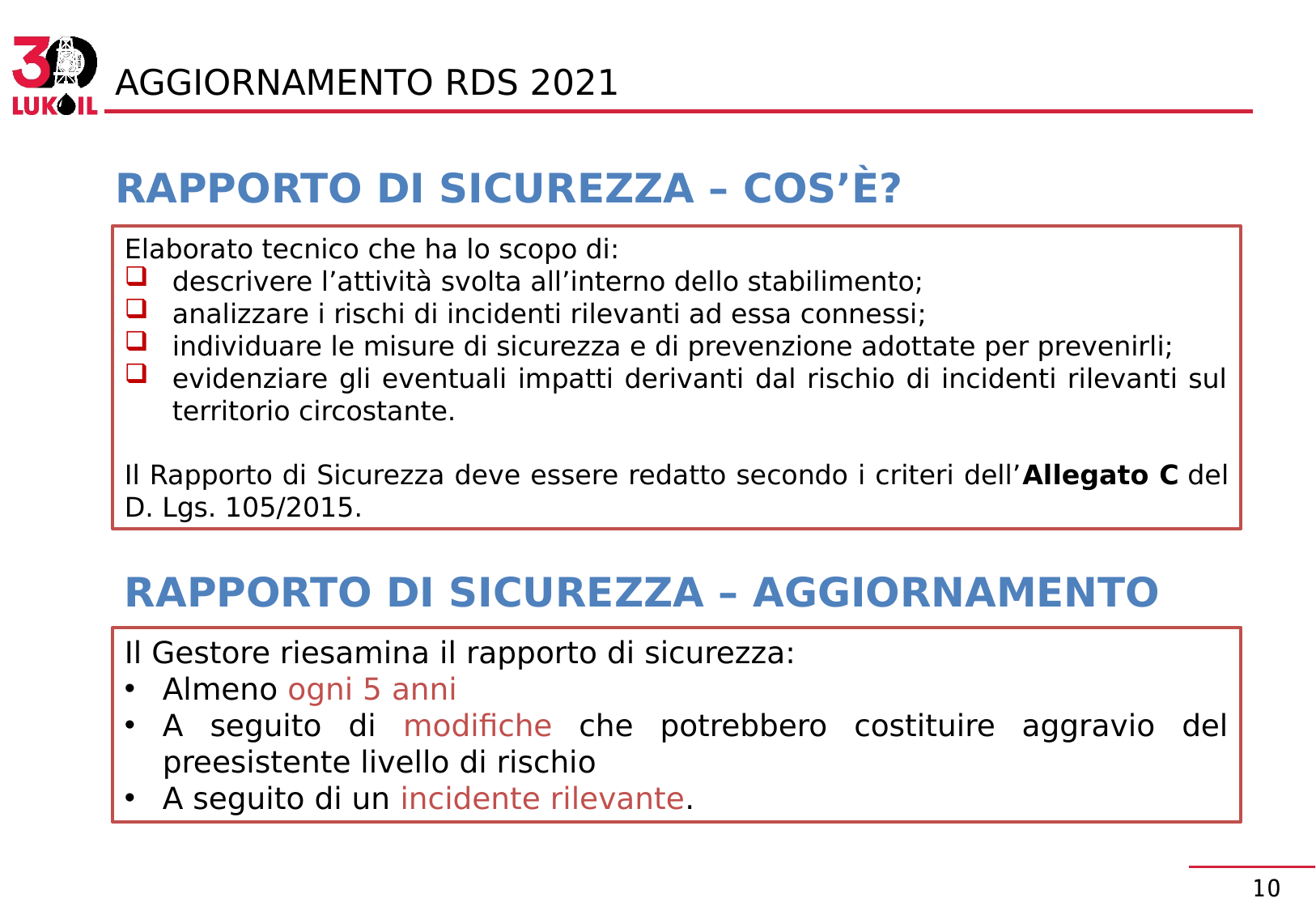

AGGIORNAMENTO RDS 2021
RAPPORTO di SICUREZZA – cos’è?
Elaborato tecnico che ha lo scopo di:
descrivere l’attività svolta all’interno dello stabilimento;
analizzare i rischi di incidenti rilevanti ad essa connessi;
individuare le misure di sicurezza e di prevenzione adottate per prevenirli;
evidenziare gli eventuali impatti derivanti dal rischio di incidenti rilevanti sul territorio circostante.

Il Rapporto di Sicurezza deve essere redatto secondo i criteri dell’Allegato C del D. Lgs. 105/2015.
RAPPORTO di SICUREZZA – aggiornamento
Il Gestore riesamina il rapporto di sicurezza:
Almeno ogni 5 anni
A seguito di modifiche che potrebbero costituire aggravio del preesistente livello di rischio
A seguito di un incidente rilevante.